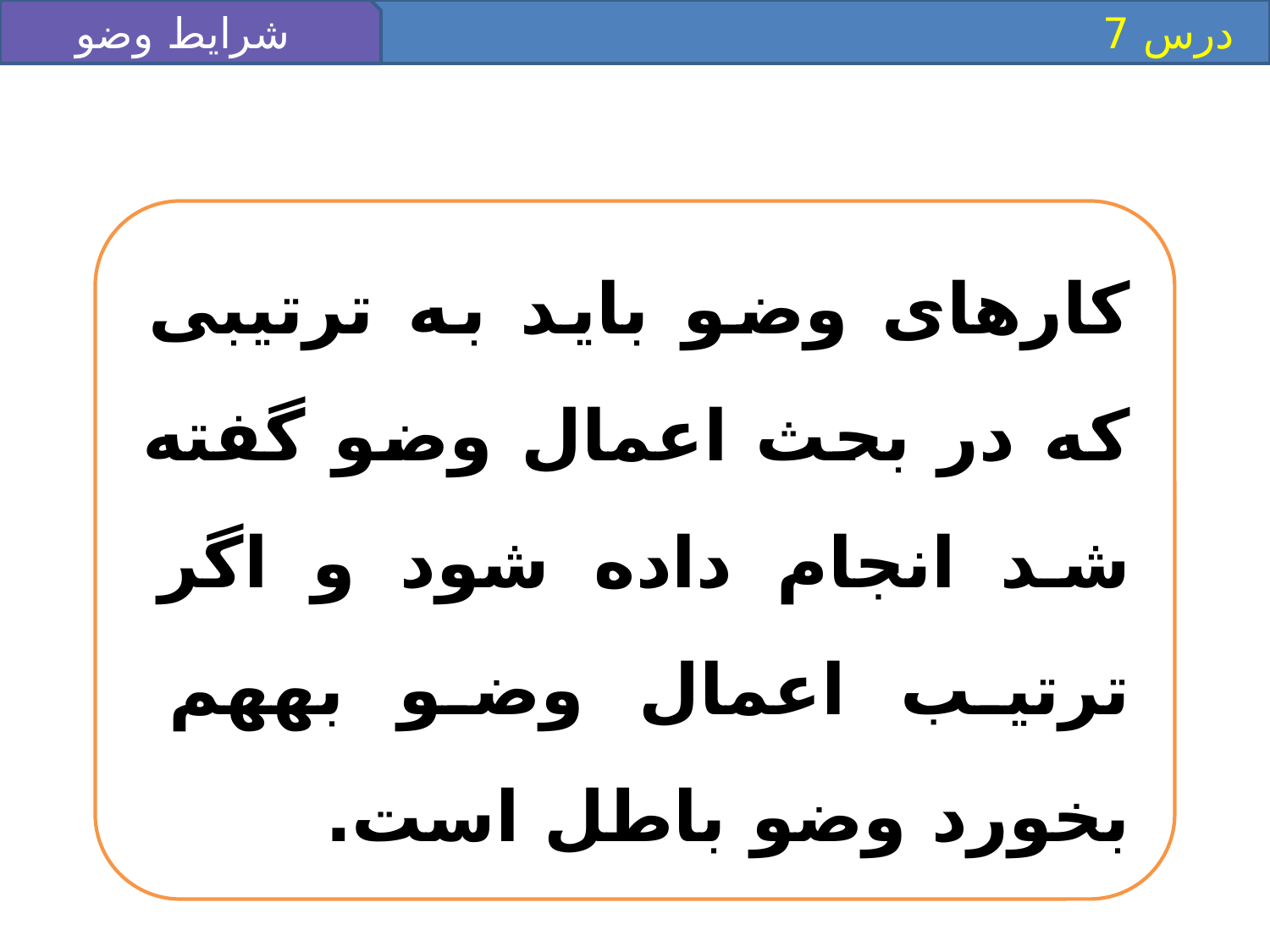

شرايط وضو
 درس 7

كارهاى وضو بايد به ترتيبى كه در بحث اعمال وضو گفته شد انجام داده شود و اگر ترتيب اعمال وضو به‏هم بخورد وضو باطل است.